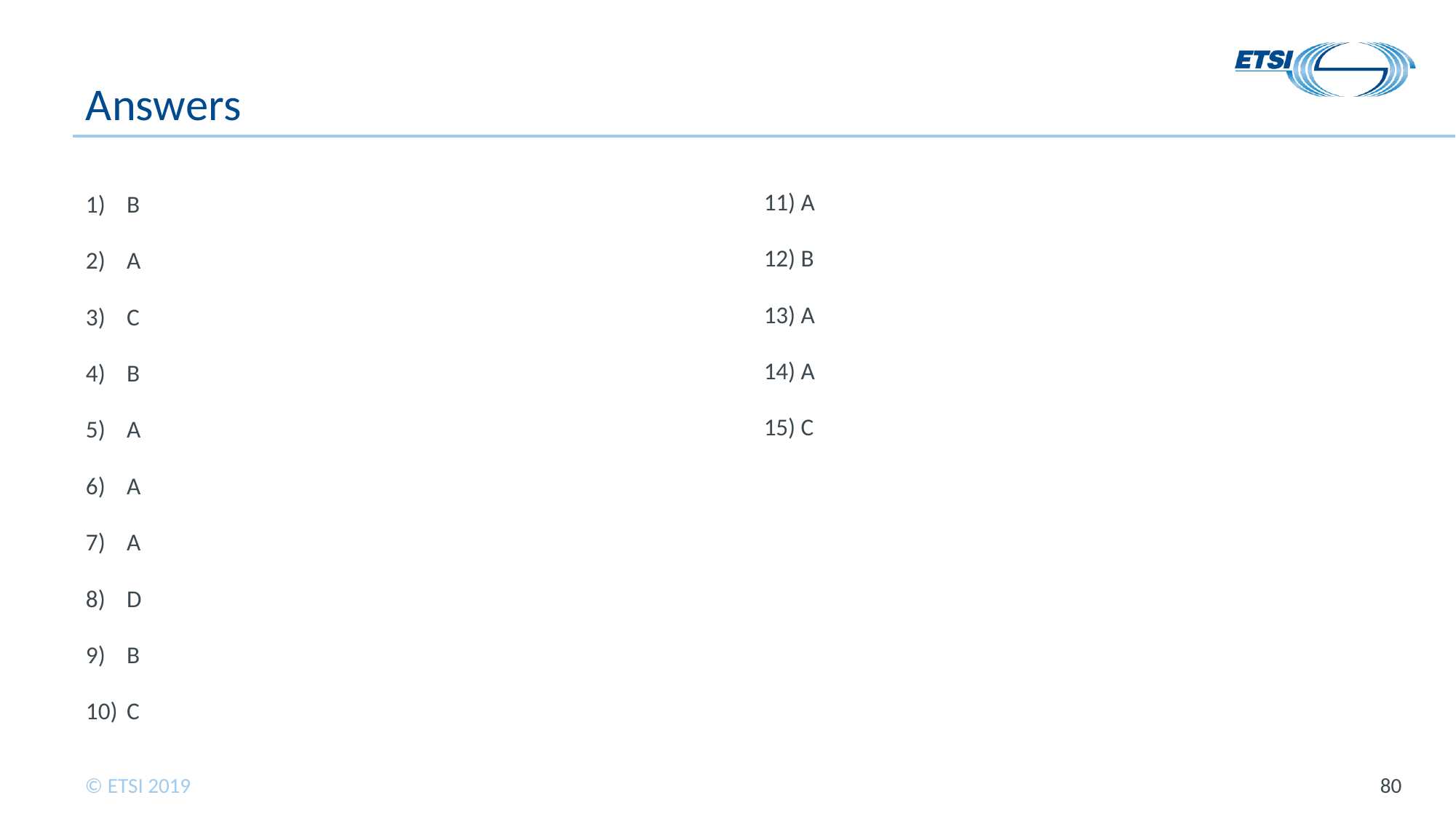

# Answers
11) A
12) B
13) A
14) A
15) C

B
A
C
B
A
A
A
D
B
C